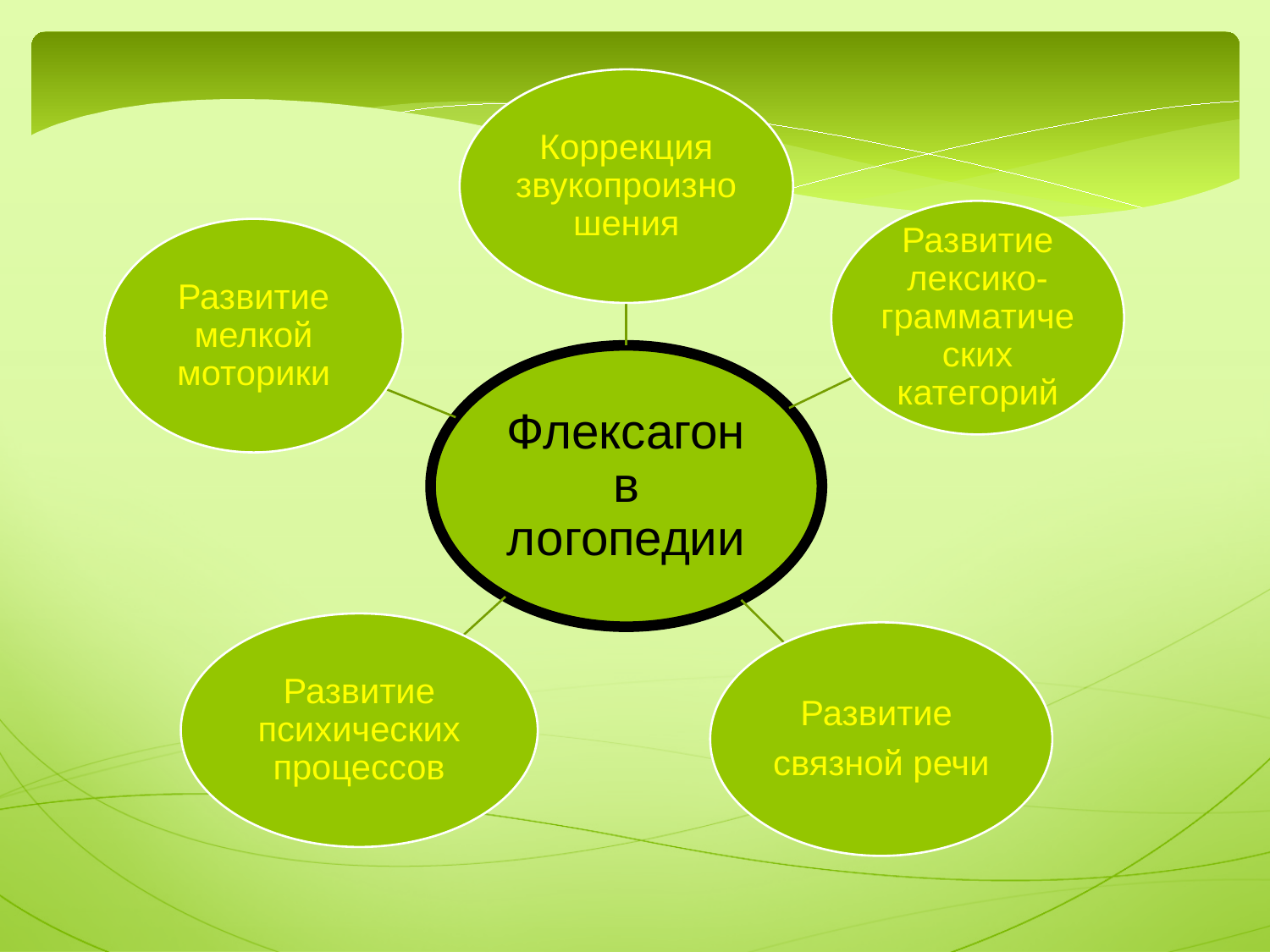

Флексагон в логопедии

Коррекция звукопроизношения

Развитие лексико-грамматических категорий

Развитие
связной речи

Развитие психических процессов

Развитие мелкой моторики